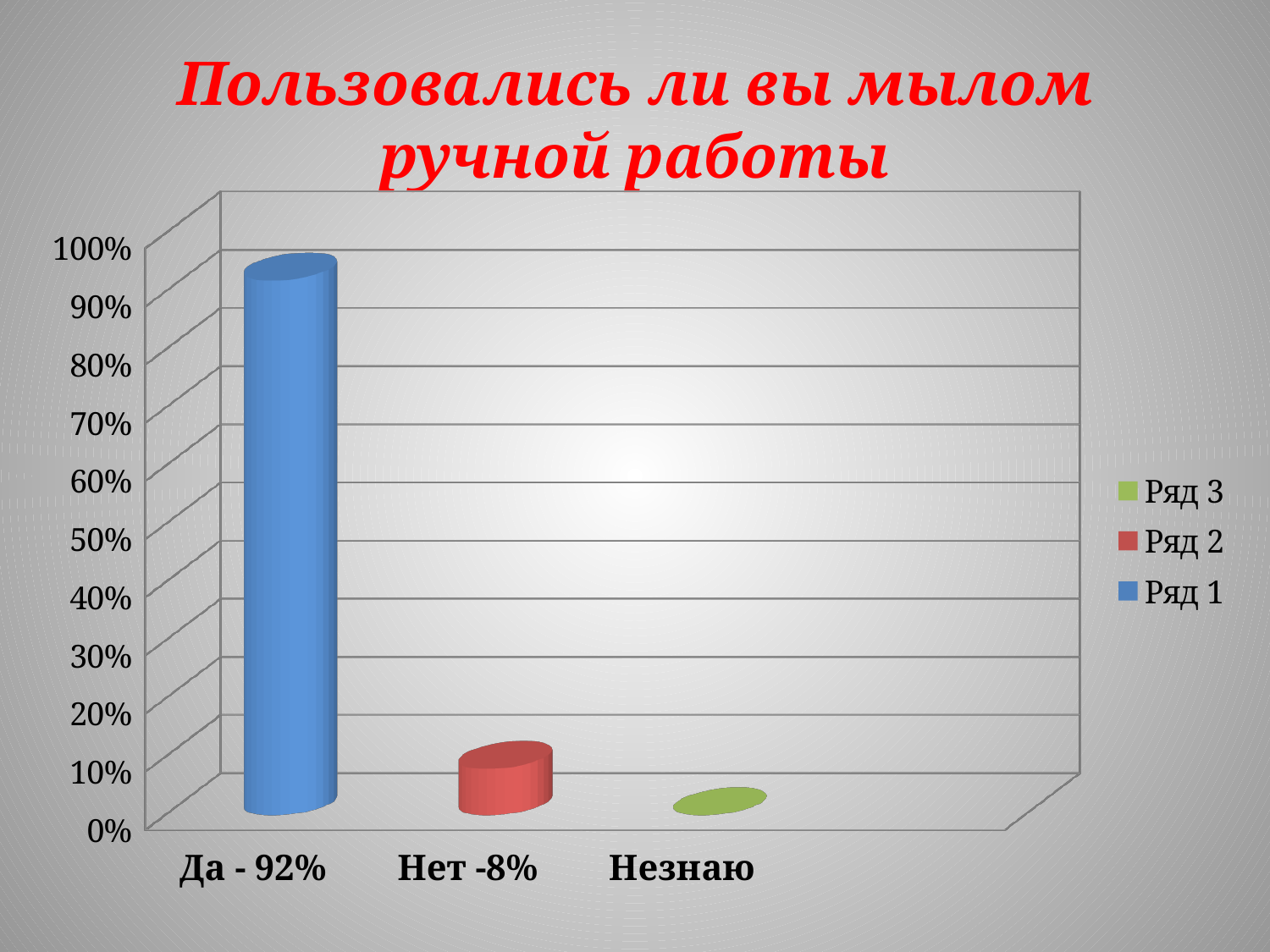

# Пользовались ли вы мылом ручной работы

[unsupported chart]